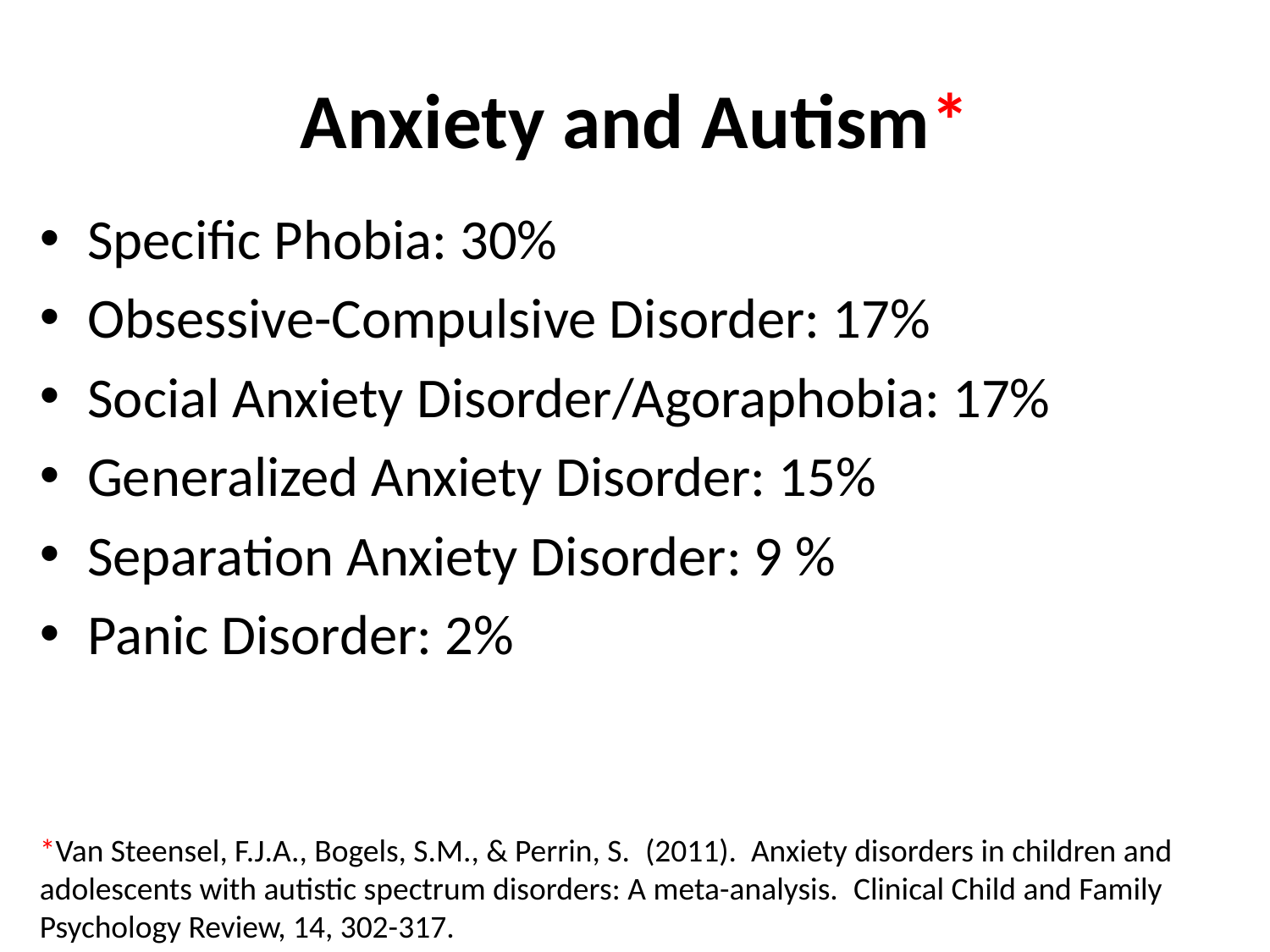

# Anxiety and Autism*
Specific Phobia: 30%
Obsessive-Compulsive Disorder: 17%
Social Anxiety Disorder/Agoraphobia: 17%
Generalized Anxiety Disorder: 15%
Separation Anxiety Disorder: 9 %
Panic Disorder: 2%

*Van Steensel, F.J.A., Bogels, S.M., & Perrin, S.  (2011).  Anxiety disorders in children and adolescents with autistic spectrum disorders: A meta-analysis.  Clinical Child and Family Psychology Review, 14, 302-317.